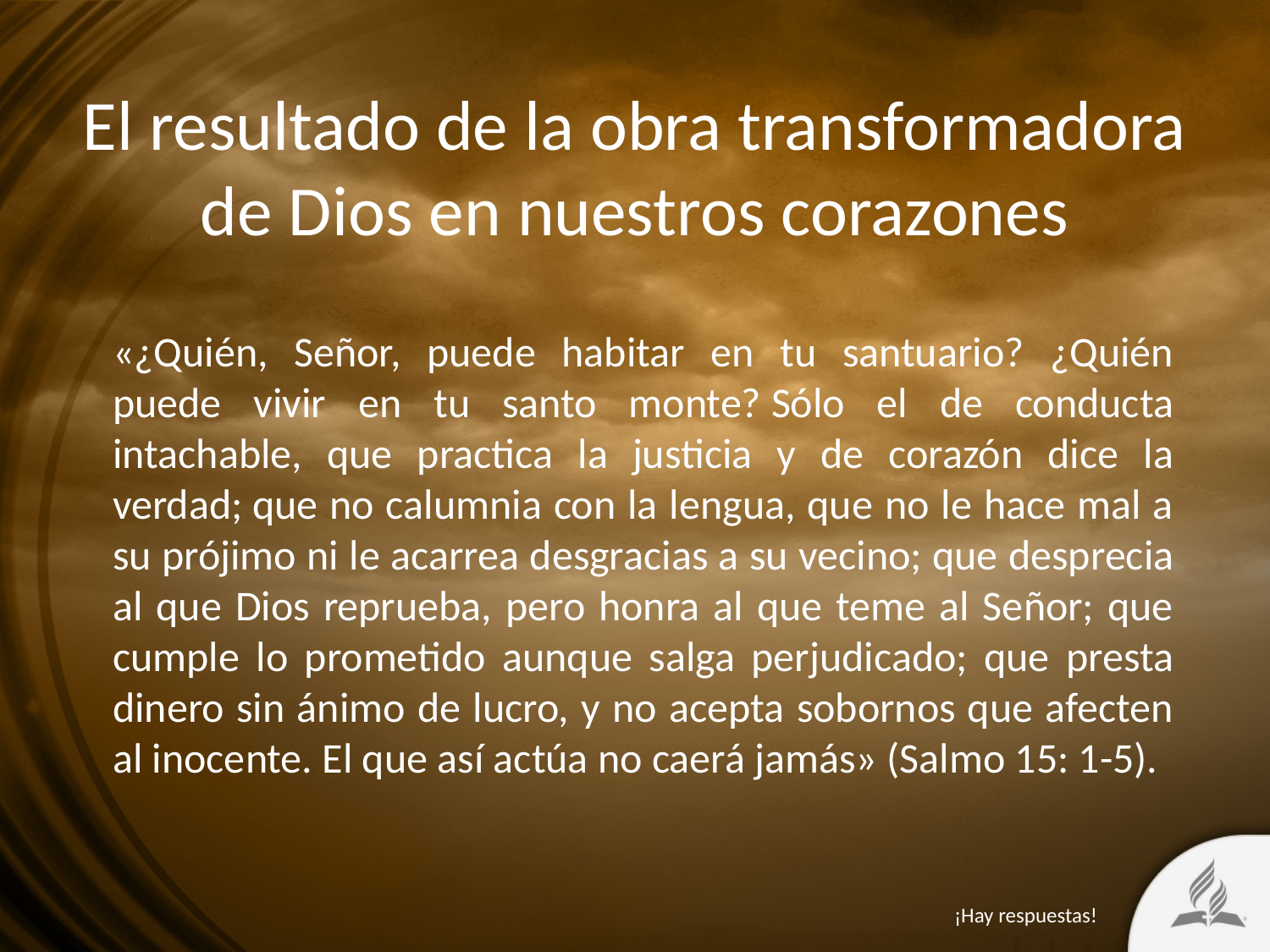

# El resultado de la obra transformadora de Dios en nuestros corazones
«¿Quién, Señor, puede habitar en tu santuario? ¿Quién puede vivir en tu santo monte? Sólo el de conducta intachable, que practica la justicia y de corazón dice la verdad; que no calumnia con la lengua, que no le hace mal a su prójimo ni le acarrea desgracias a su vecino; que desprecia al que Dios reprueba, pero honra al que teme al Señor; que cumple lo prometido aunque salga perjudicado; que presta dinero sin ánimo de lucro, y no acepta sobornos que afecten al inocente. El que así actúa no caerá jamás» (Salmo 15: 1-5).
¡Hay respuestas!